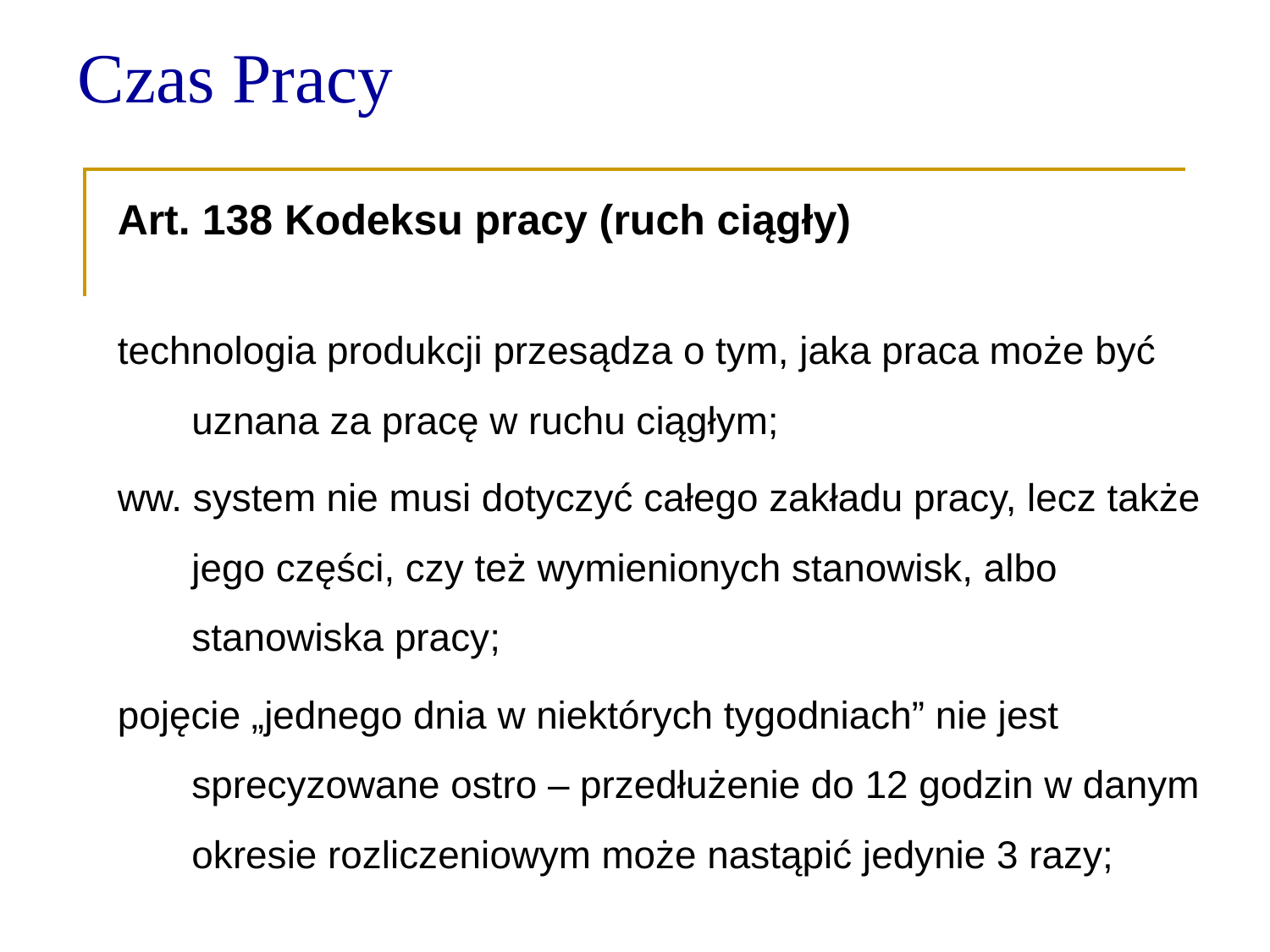

Czas Pracy
Art. 138 Kodeksu pracy (ruch ciągły)
technologia produkcji przesądza o tym, jaka praca może być uznana za pracę w ruchu ciągłym;
ww. system nie musi dotyczyć całego zakładu pracy, lecz także jego części, czy też wymienionych stanowisk, albo stanowiska pracy;
pojęcie „jednego dnia w niektórych tygodniach” nie jest sprecyzowane ostro – przedłużenie do 12 godzin w danym okresie rozliczeniowym może nastąpić jedynie 3 razy;